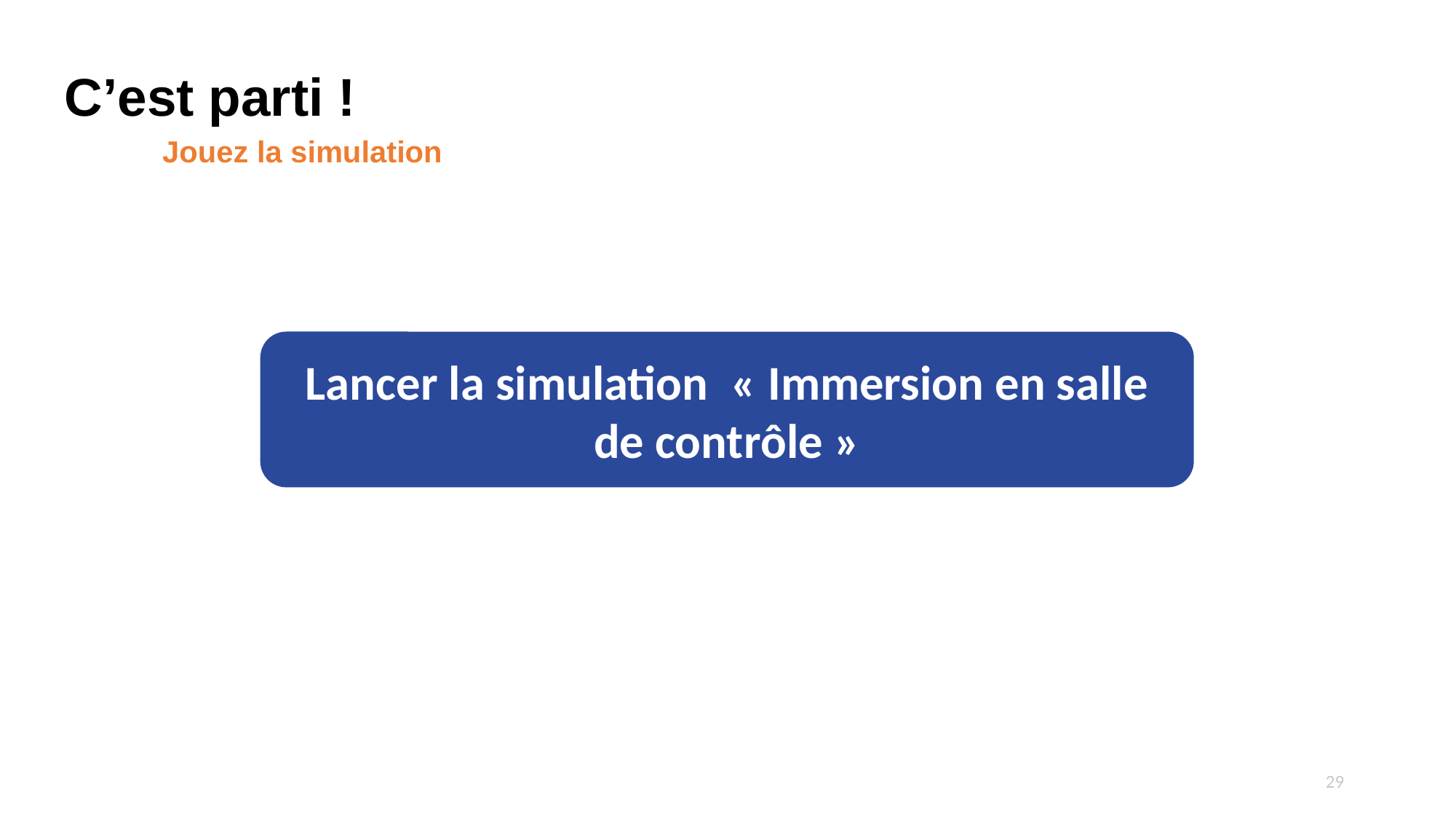

# C’est parti !
Jouez la simulation
Lancer la simulation  « Immersion en salle de contrôle »
29